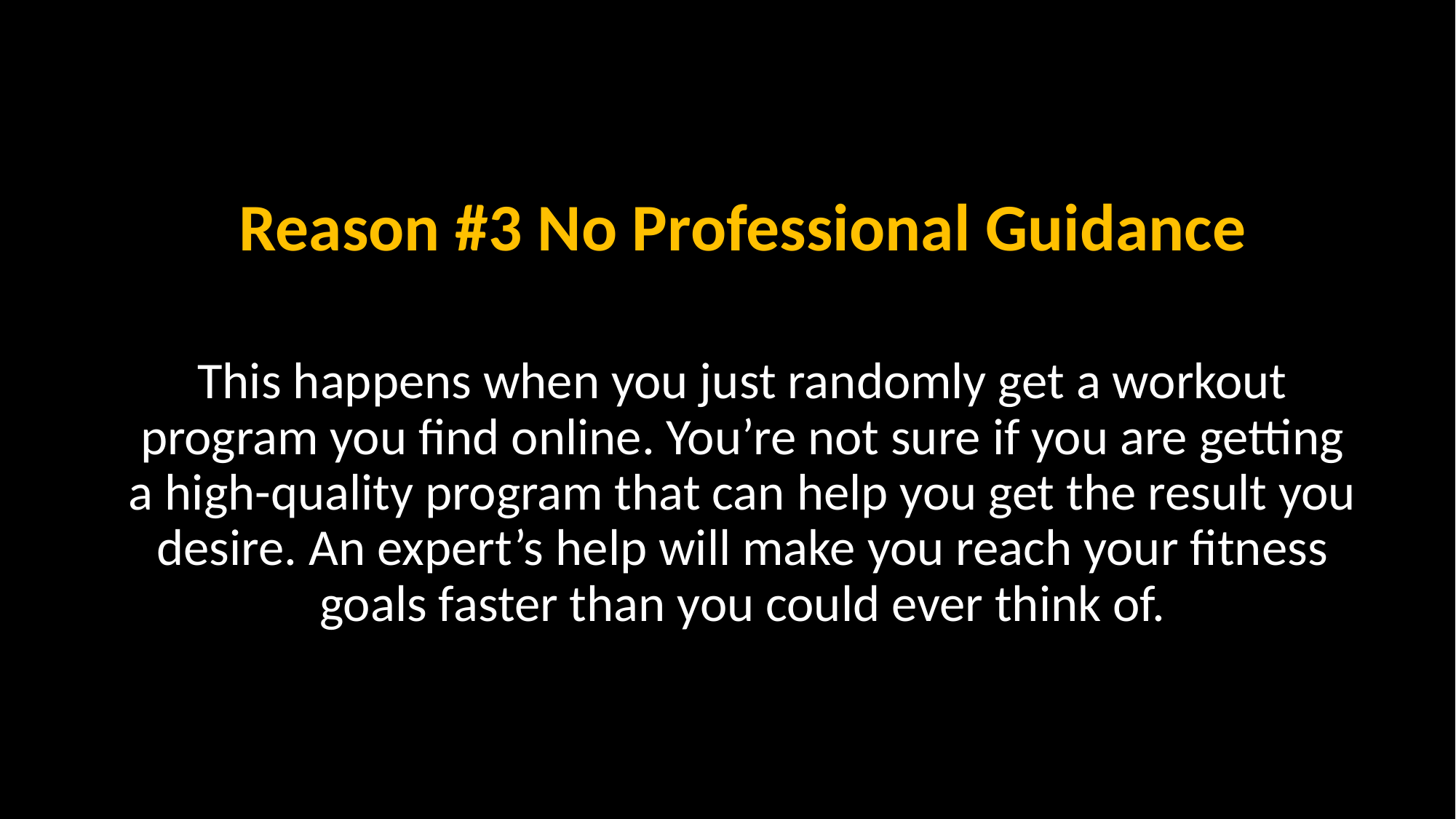

Reason #3 No Professional Guidance

This happens when you just randomly get a workout program you find online. You’re not sure if you are getting a high-quality program that can help you get the result you desire. An expert’s help will make you reach your fitness goals faster than you could ever think of.